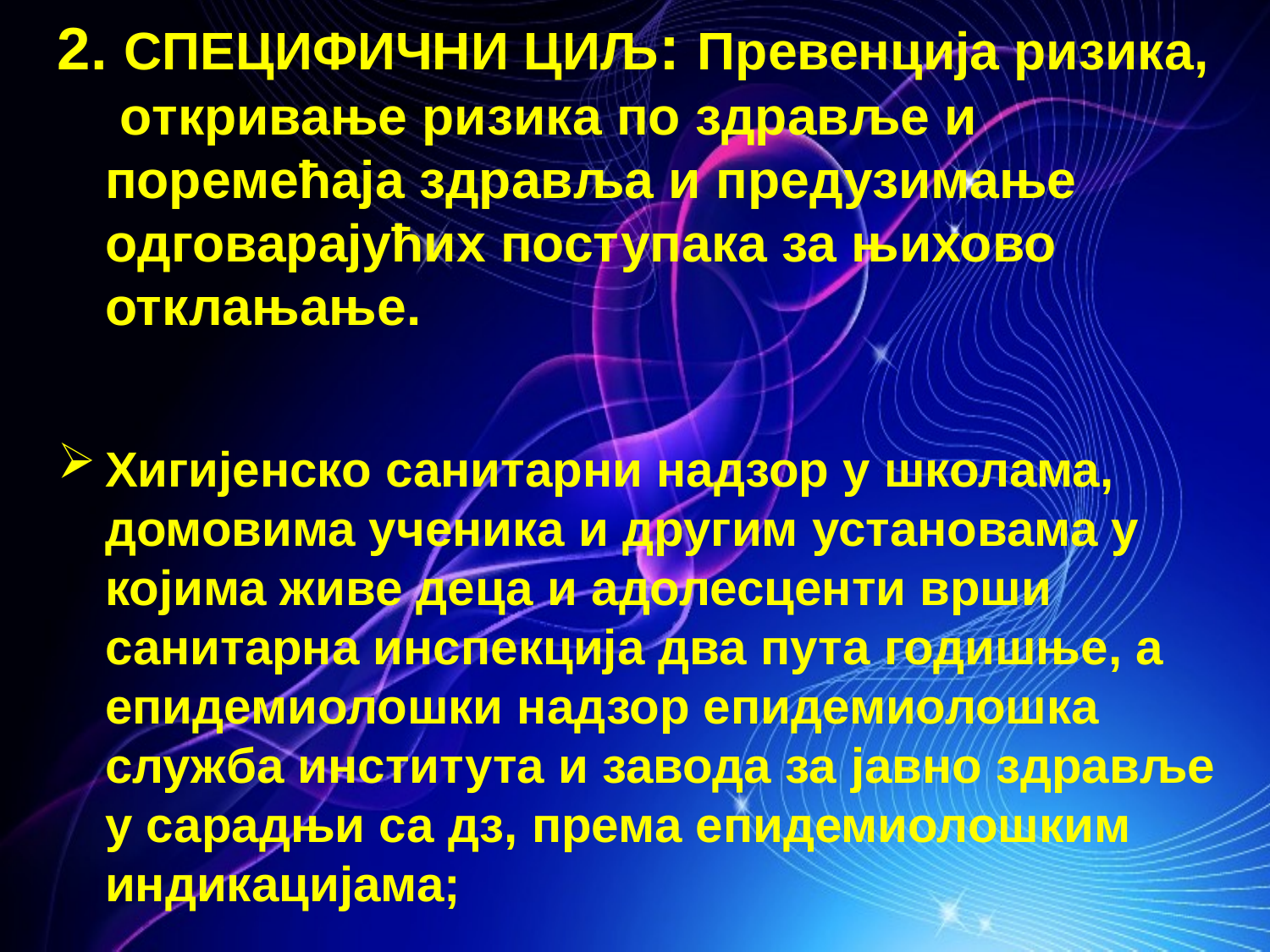

2. СПЕЦИФИЧНИ ЦИЉ: Превенција ризика,  откривање ризика по здравље и поремећаја здравља и предузимање одговарајућих поступака за њихово отклањање.

Хигијенско санитарни надзор у школама, домовима ученика и другим установама у којима живе деца и адолесценти врши санитарна инспекција два пута годишње, а епидемиолошки надзор епидемиолошка служба института и завода за јавно здравље у сарадњи са дз, према епидемиолошким индикацијама;